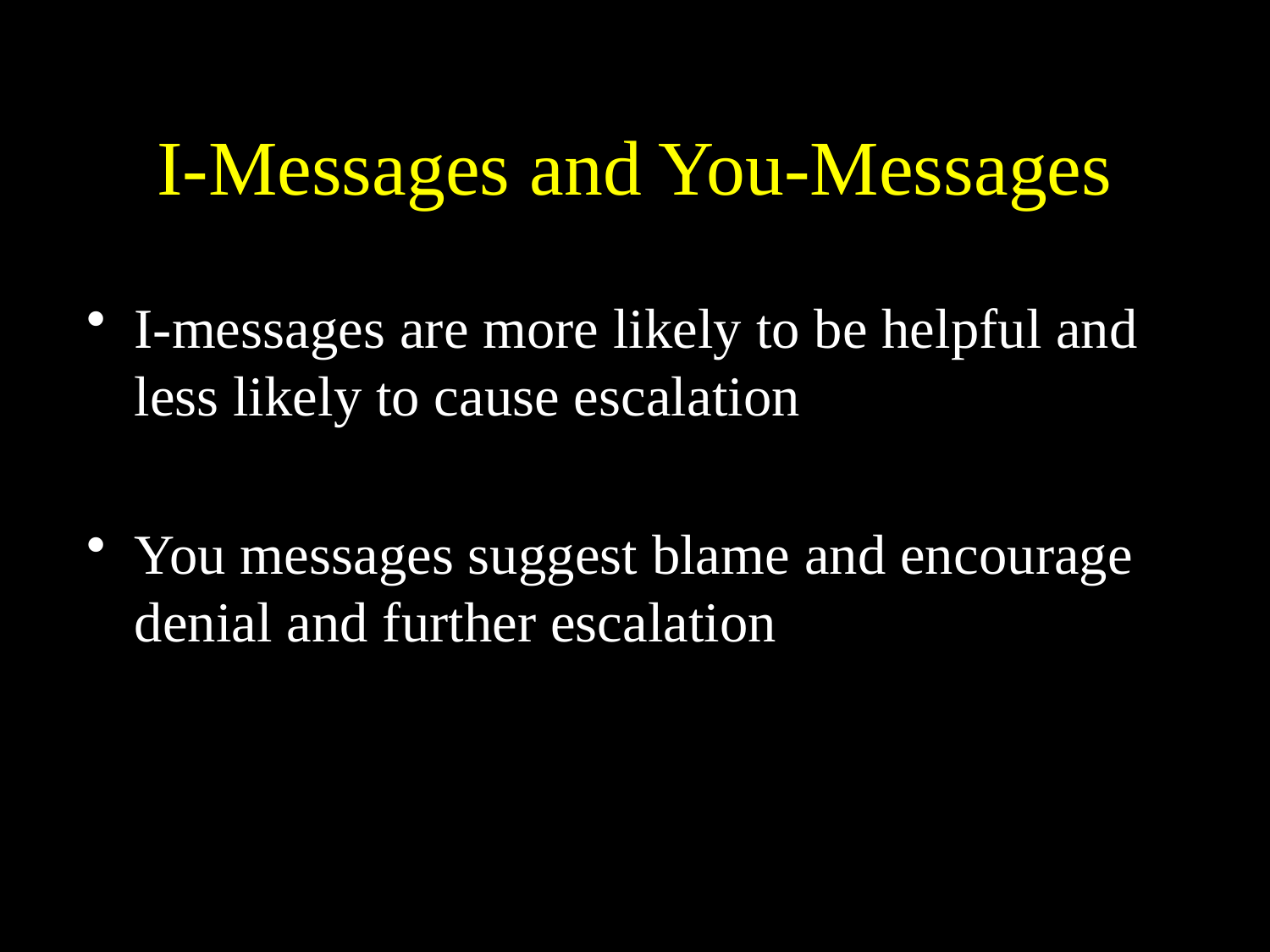

# I-Messages and You-Messages
I-messages are more likely to be helpful and less likely to cause escalation

You messages suggest blame and encourage denial and further escalation